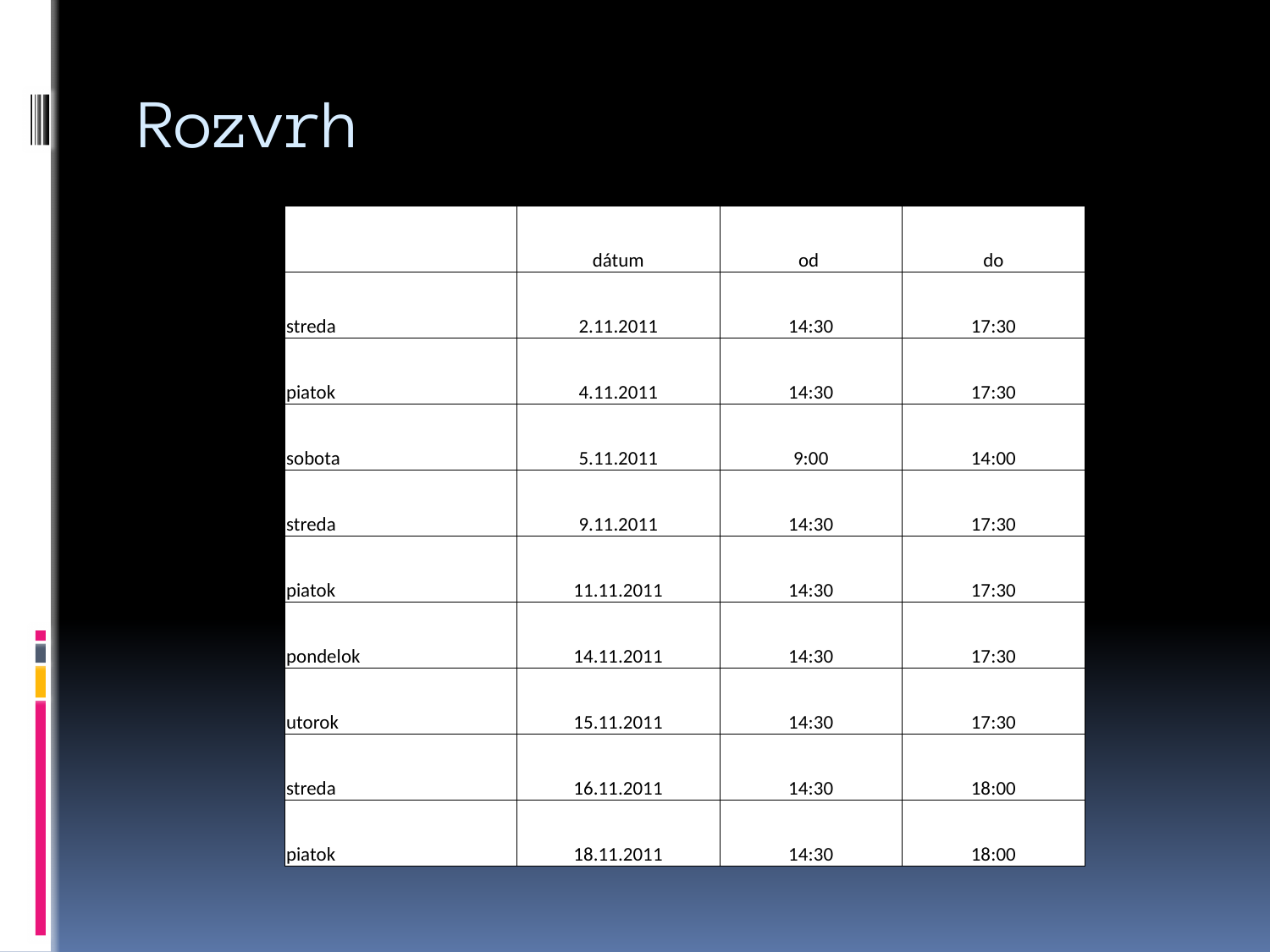

# Rozvrh
|  | dátum | od | do |
| --- | --- | --- | --- |
| streda | 2.11.2011 | 14:30 | 17:30 |
| piatok | 4.11.2011 | 14:30 | 17:30 |
| sobota | 5.11.2011 | 9:00 | 14:00 |
| streda | 9.11.2011 | 14:30 | 17:30 |
| piatok | 11.11.2011 | 14:30 | 17:30 |
| pondelok | 14.11.2011 | 14:30 | 17:30 |
| utorok | 15.11.2011 | 14:30 | 17:30 |
| streda | 16.11.2011 | 14:30 | 18:00 |
| piatok | 18.11.2011 | 14:30 | 18:00 |